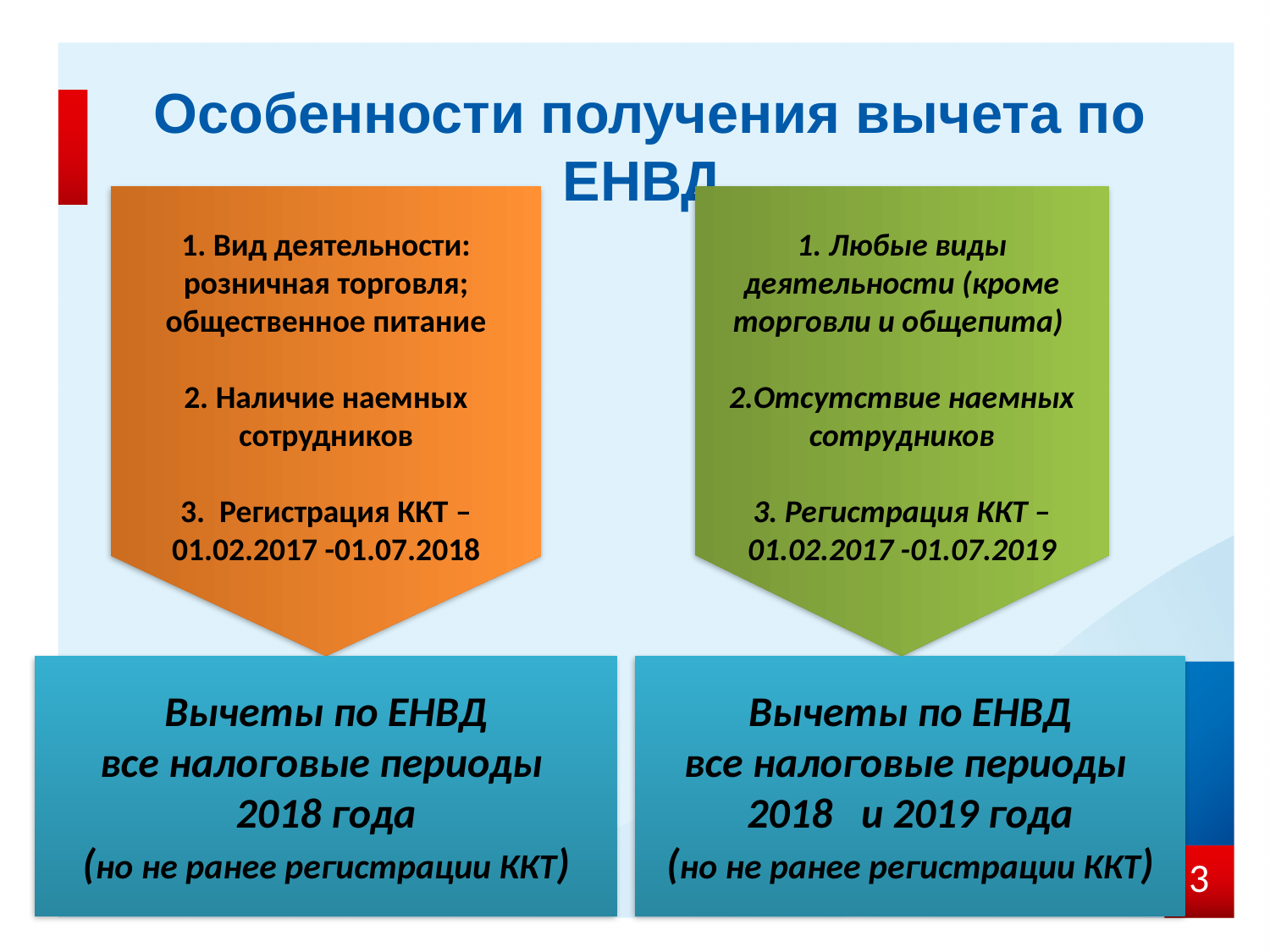

# Особенности получения вычета по ЕНВД

1. Вид деятельности:
 розничная торговля;
общественное питание

2. Наличие наемных сотрудников

3.  Регистрация ККТ – 01.02.2017 -01.07.2018
1. Любые виды деятельности (кроме торговли и общепита)

2.Отсутствие наемных сотрудников

3. Регистрация ККТ – 01.02.2017 -01.07.2019
Вычеты по ЕНВД
все налоговые периоды
2018   и 2019 года
(но не ранее регистрации ККТ)
Вычеты по ЕНВД
все налоговые периоды
2018 года
(но не ранее регистрации ККТ)
3